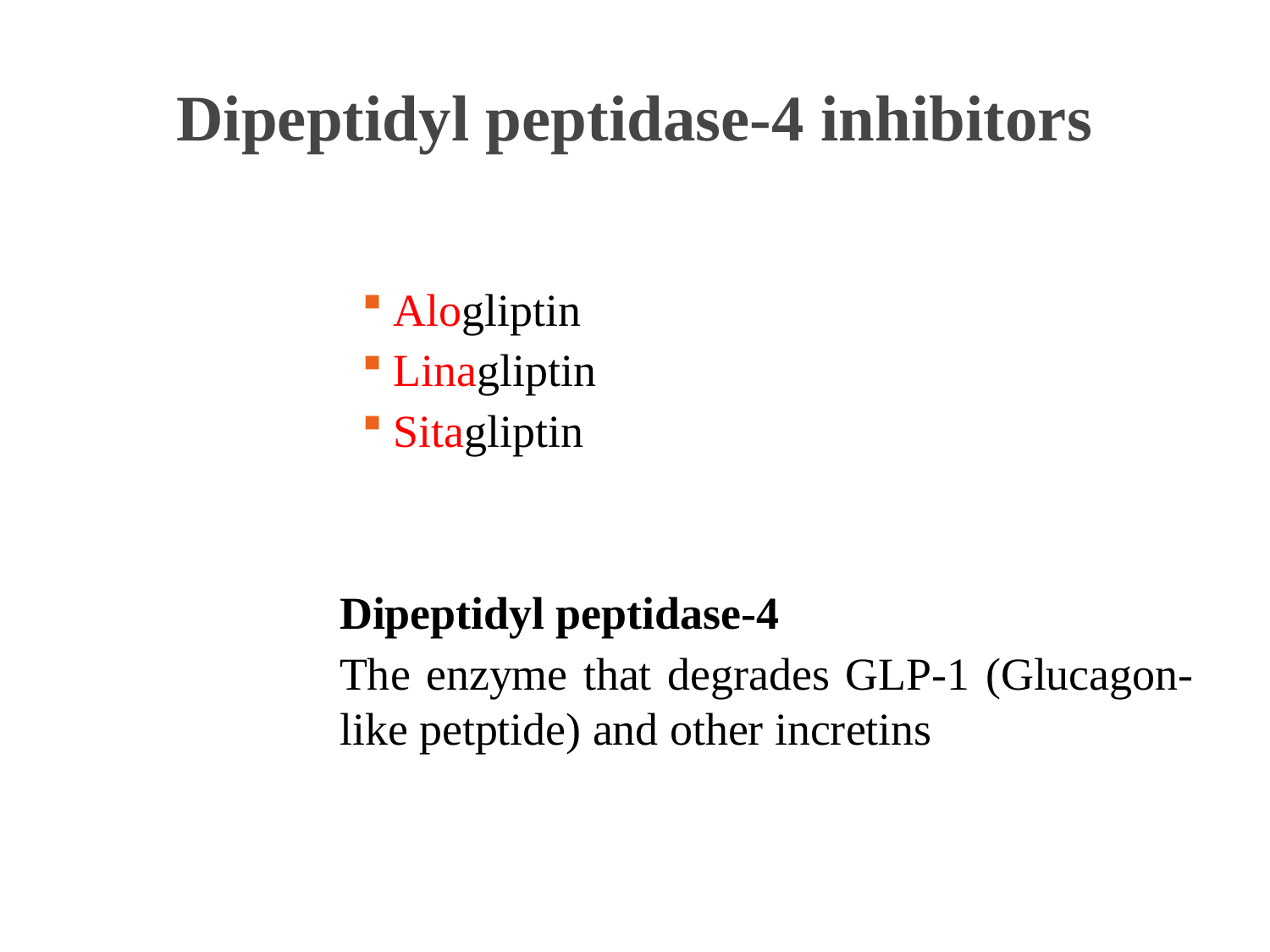

# Dipeptidyl peptidase-4 inhibitors

Alogliptin
Linagliptin
Sitagliptin

Dipeptidyl peptidase-4
The enzyme that degrades GLP-1 (Glucagon-like petptide) and other incretins